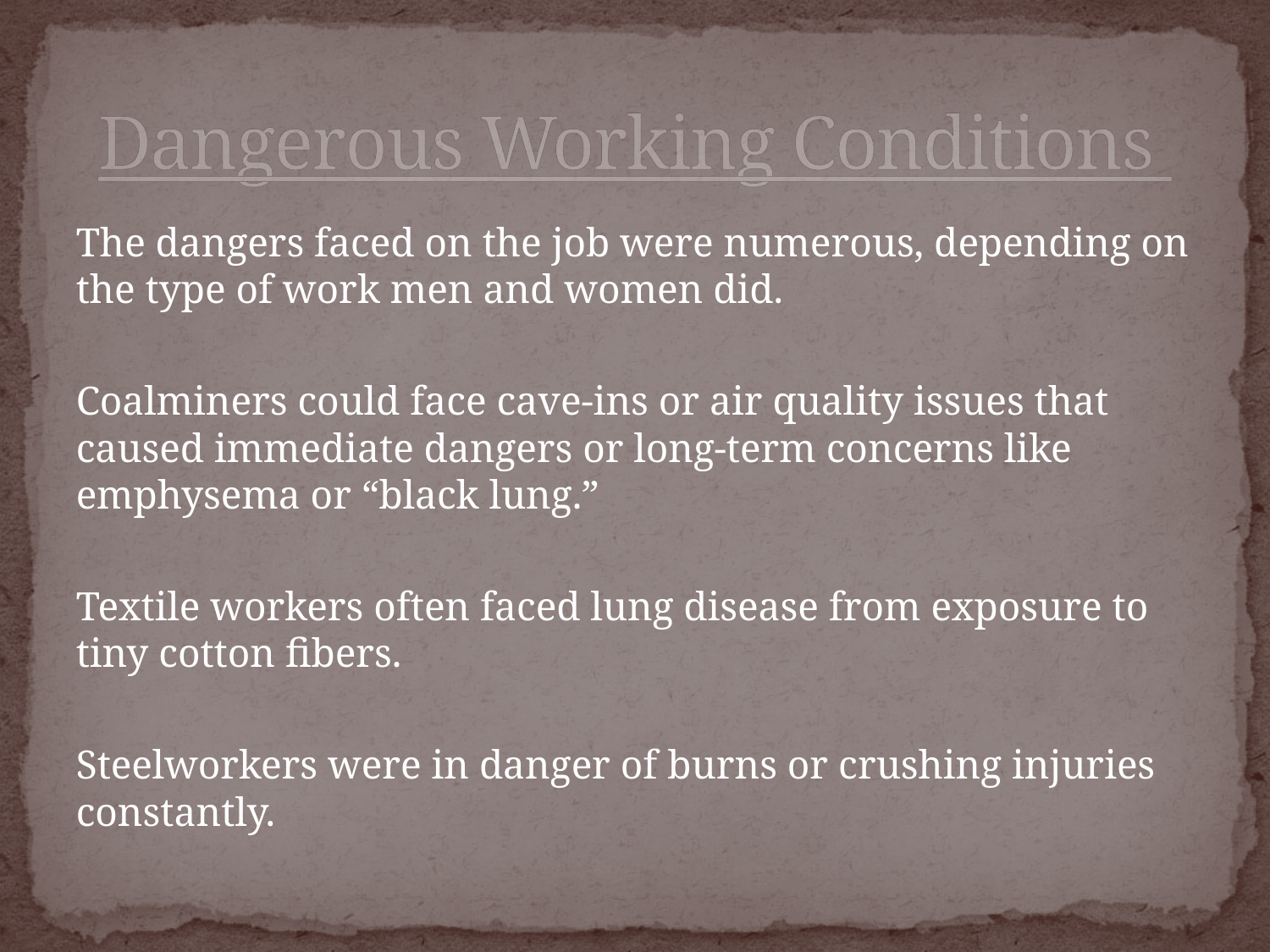

# Dangerous Working Conditions
The dangers faced on the job were numerous, depending on the type of work men and women did.

Coalminers could face cave-ins or air quality issues that caused immediate dangers or long-term concerns like emphysema or “black lung.”

Textile workers often faced lung disease from exposure to tiny cotton fibers.

Steelworkers were in danger of burns or crushing injuries constantly.